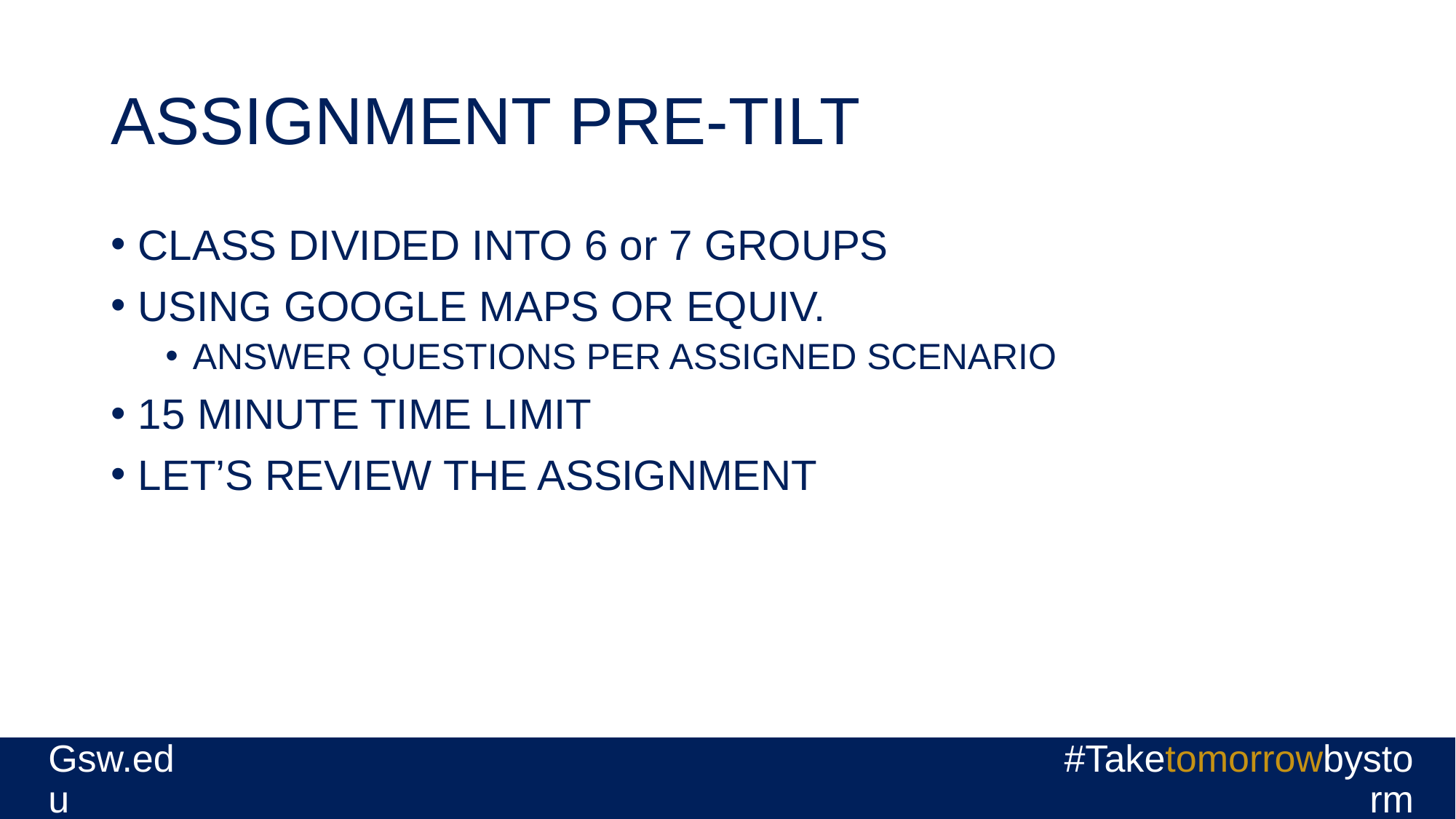

# ASSIGNMENT PRE-TILT
CLASS DIVIDED INTO 6 or 7 GROUPS
USING GOOGLE MAPS OR EQUIV.
ANSWER QUESTIONS PER ASSIGNED SCENARIO
15 MINUTE TIME LIMIT
LET’S REVIEW THE ASSIGNMENT